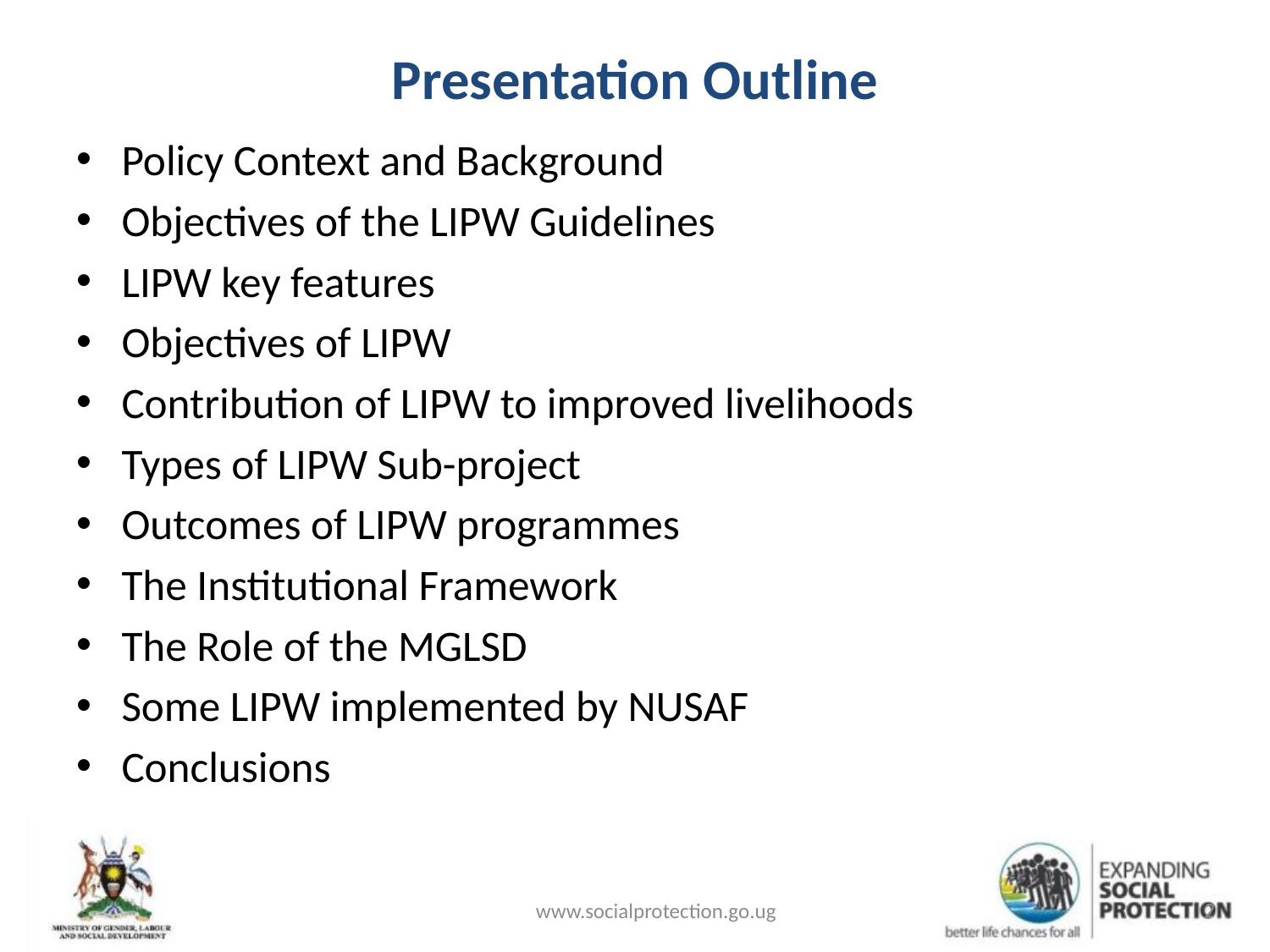

# Presentation Outline
Policy Context and Background
Objectives of the LIPW Guidelines
LIPW key features
Objectives of LIPW
Contribution of LIPW to improved livelihoods
Types of LIPW Sub-project
Outcomes of LIPW programmes
The Institutional Framework
The Role of the MGLSD
Some LIPW implemented by NUSAF
Conclusions